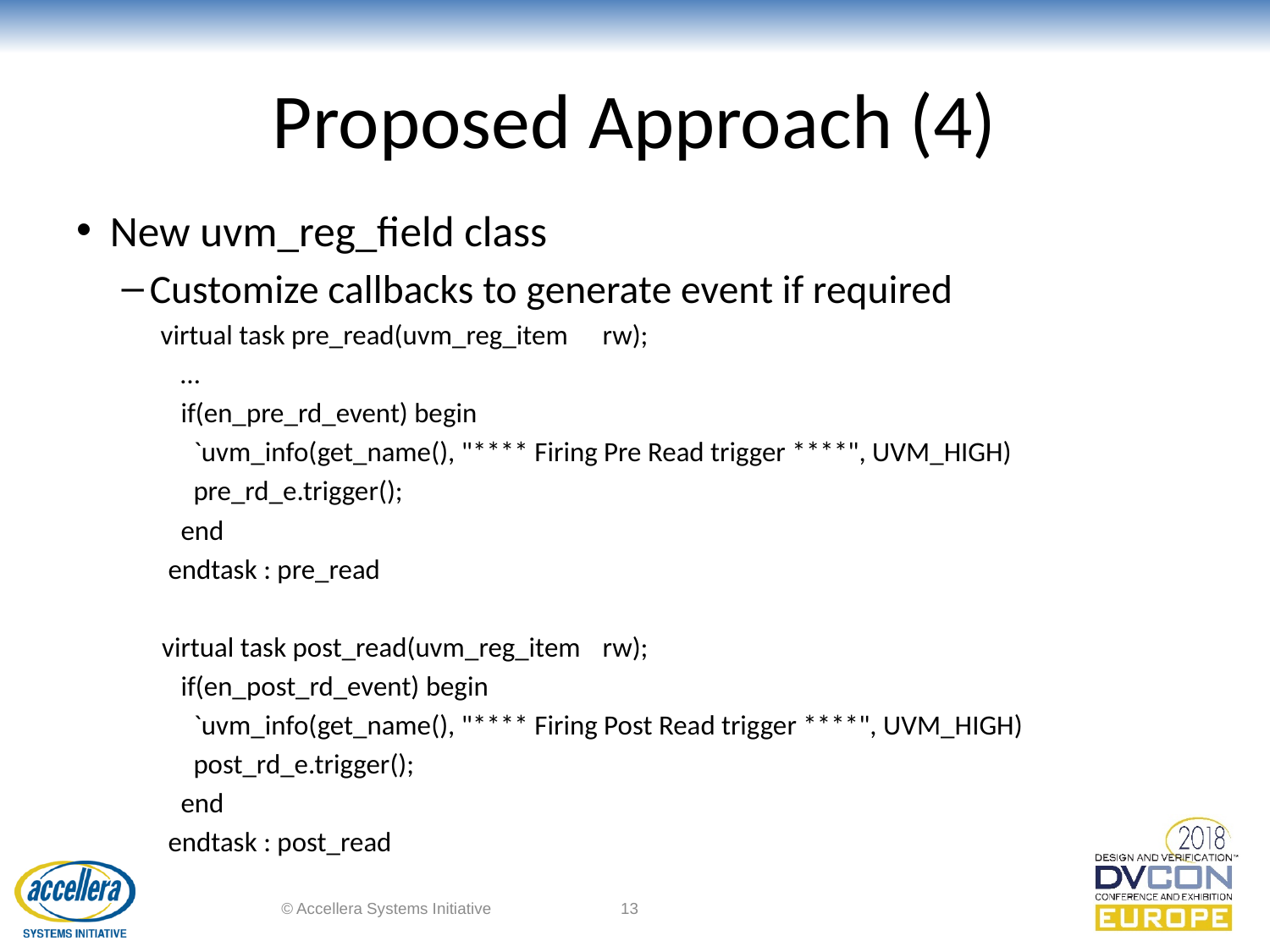

# Proposed Approach (4)
New uvm_reg_field class
Customize callbacks to generate event if required
 virtual task pre_read(uvm_reg_item 	rw);
    …
    if(en_pre_rd_event) begin
      `uvm_info(get_name(), "**** Firing Pre Read trigger ****", UVM_HIGH)
      pre_rd_e.trigger();
    end
  endtask : pre_read

 virtual task post_read(uvm_reg_item 	rw);
    if(en_post_rd_event) begin
      `uvm_info(get_name(), "**** Firing Post Read trigger ****", UVM_HIGH)
      post_rd_e.trigger();
    end
  endtask : post_read
© Accellera Systems Initiative
13